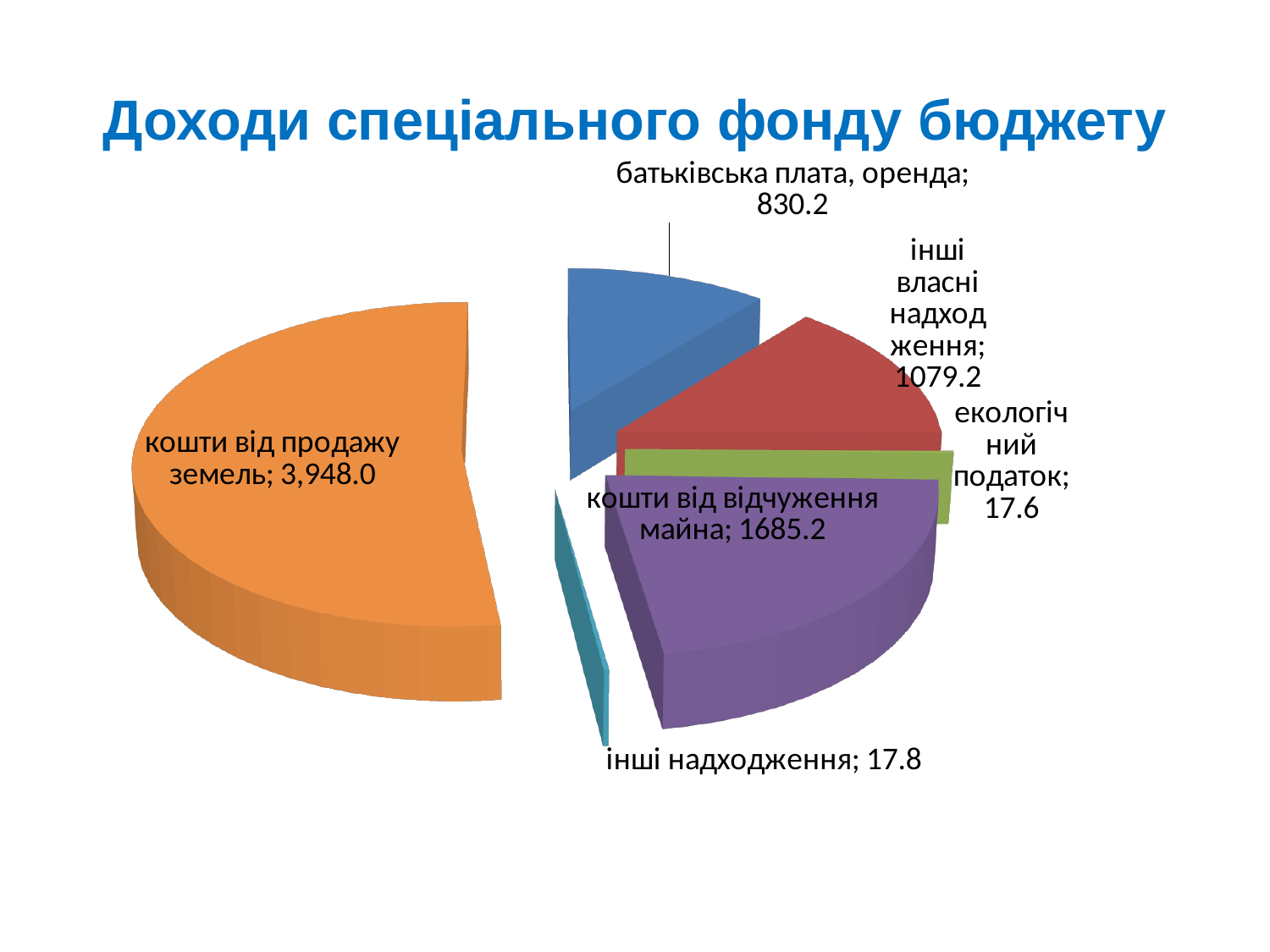

# Доходи спеціального фонду бюджету

[unsupported chart]